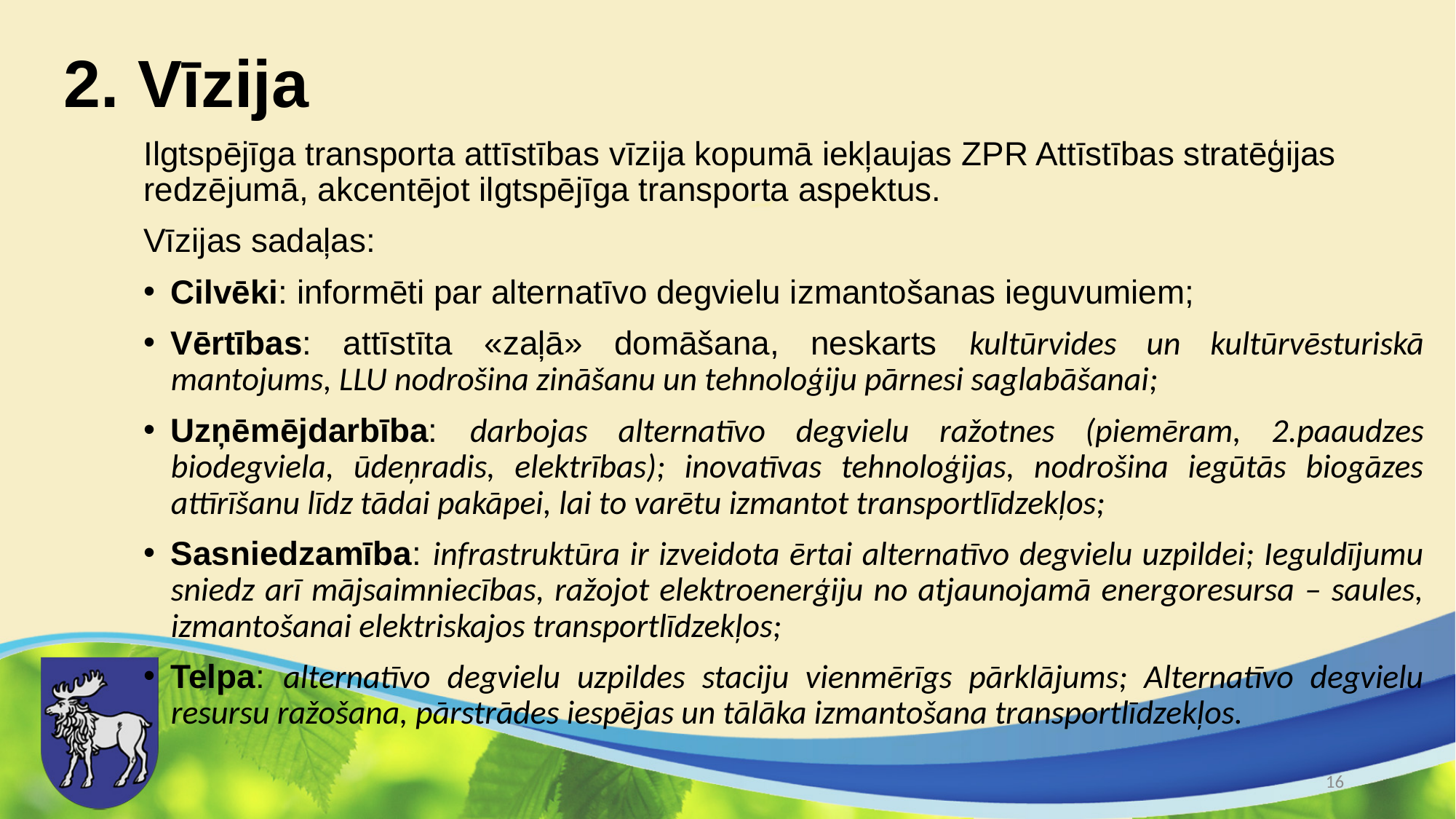

# 2. Vīzija
Ilgtspējīga transporta attīstības vīzija kopumā iekļaujas ZPR Attīstības stratēģijas redzējumā, akcentējot ilgtspējīga transporta aspektus.
Vīzijas sadaļas:
Cilvēki: informēti par alternatīvo degvielu izmantošanas ieguvumiem;
Vērtības: attīstīta «zaļā» domāšana, neskarts kultūrvides un kultūrvēsturiskā mantojums, LLU nodrošina zināšanu un tehnoloģiju pārnesi saglabāšanai;
Uzņēmējdarbība: darbojas alternatīvo degvielu ražotnes (piemēram, 2.paaudzes biodegviela, ūdeņradis, elektrības); inovatīvas tehnoloģijas, nodrošina iegūtās biogāzes attīrīšanu līdz tādai pakāpei, lai to varētu izmantot transportlīdzekļos;
Sasniedzamība: infrastruktūra ir izveidota ērtai alternatīvo degvielu uzpildei; Ieguldījumu sniedz arī mājsaimniecības, ražojot elektroenerģiju no atjaunojamā energoresursa – saules, izmantošanai elektriskajos transportlīdzekļos;
Telpa: alternatīvo degvielu uzpildes staciju vienmērīgs pārklājums; Alternatīvo degvielu resursu ražošana, pārstrādes iespējas un tālāka izmantošana transportlīdzekļos.

16